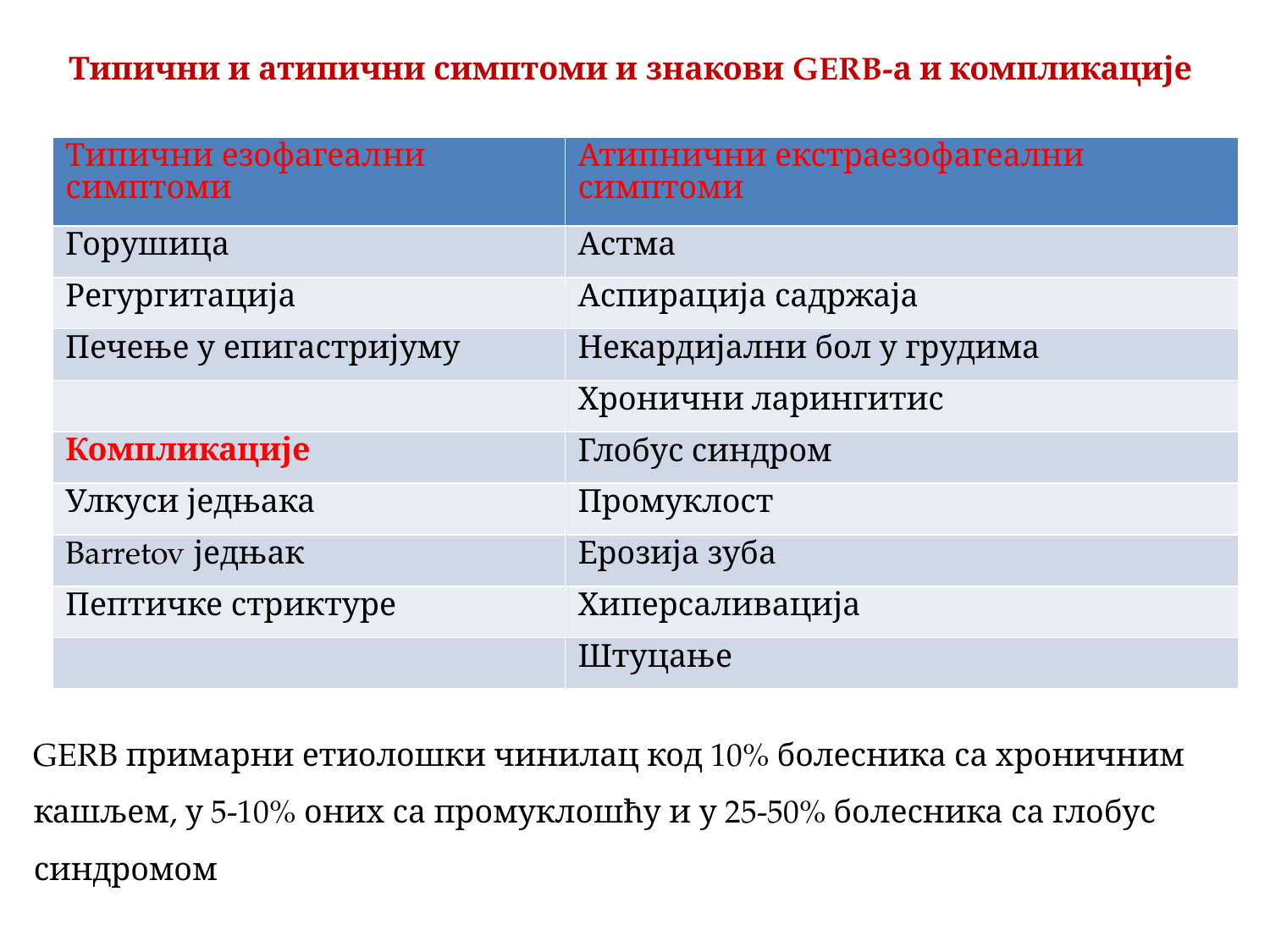

Типични и атипични симптоми и знакови GERB-а и компликације

| Типични езофагеални симптоми | Атипнични екстраезофагеални симптоми |
| --- | --- |
| Горушица | Астма |
| Регургитација | Аспирација садржаја |
| Печење у епигастријуму | Некардијални бол у грудима |
|  | Хронични ларингитис |
| Компликације | Глобус синдром |
| Улкуси једњака | Промуклост |
| Barretov једњак | Ерозија зуба |
| Пептичке стриктуре | Хиперсаливација |
|  | Штуцање |
GERB примарни етиолошки чинилац код 10% болесника са хроничним кашљем, у 5-10% оних са промуклошћу и у 25-50% болесника са глобус синдромом